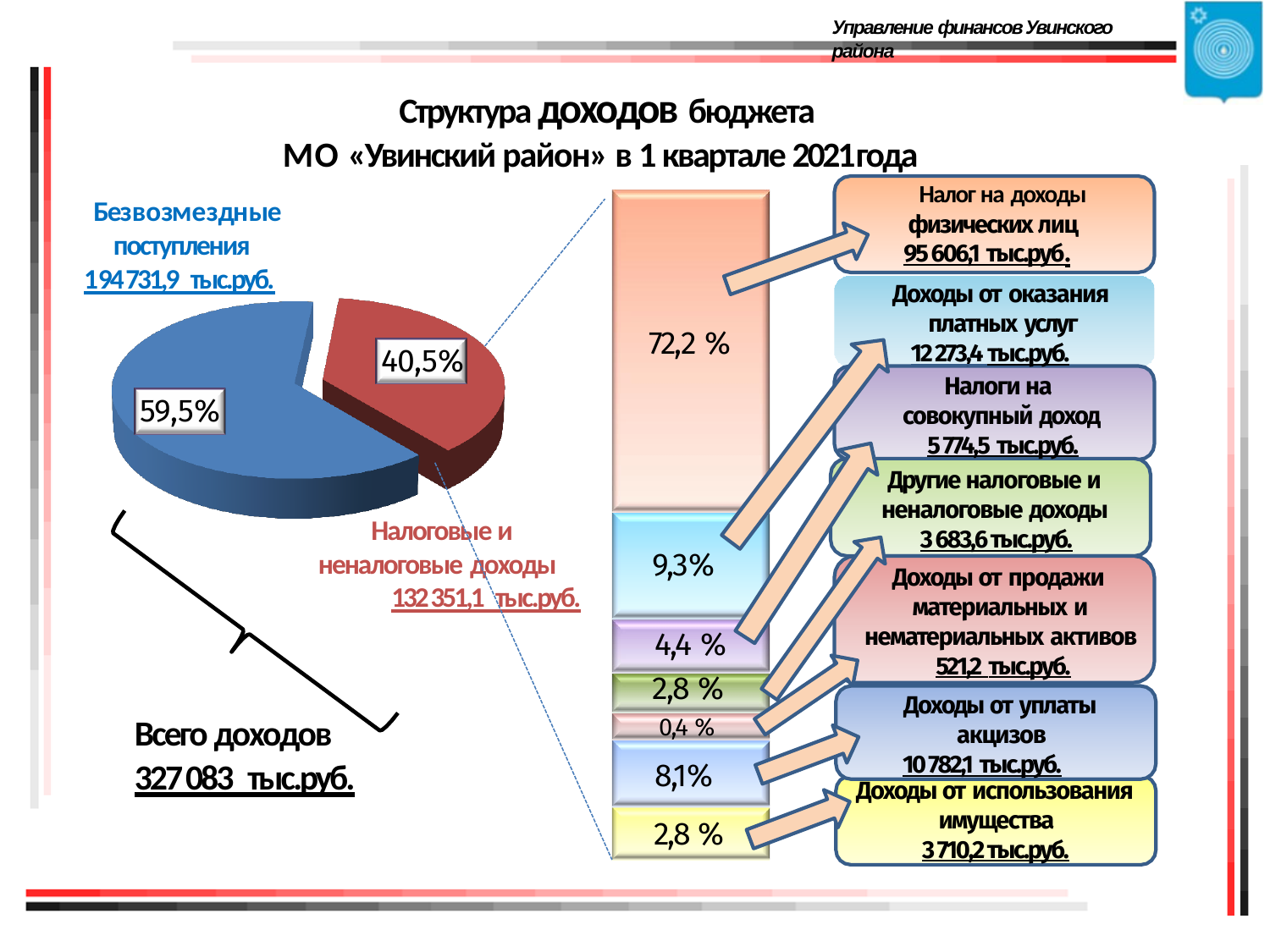

Управление финансов Увинского района

# Структура доходов бюджета
МО «Увинский район» в 1 квартале 2021года
Налог на доходы

Безвозмездные  поступления

физических лиц  95 606,1 тыс.руб.

194 731,9  тыс.руб.

Доходы от оказания  платных услуг
 	12 273,4 тыс.руб.
Налоги на  совокупный доход  5 774,5 тыс.руб.
Другие налоговые и  неналоговые доходы  3 683,6 тыс.руб.
Доходы от продажи  материальных и
нематериальных активов  521,2 тыс.руб.
Доходы от уплаты  акцизов
10 782,1 тыс.руб.
72,2 %

40,5%

59,5%

Налоговые и  неналоговые доходы
132 351,1  тыс.руб.

  9,3%

4,4 %
2,8 %
0,4 %
8,1%

Всего доходов
327 083  тыс.руб.

Доходы от использования  имущества
3 710,2 тыс.руб.

2,8 %